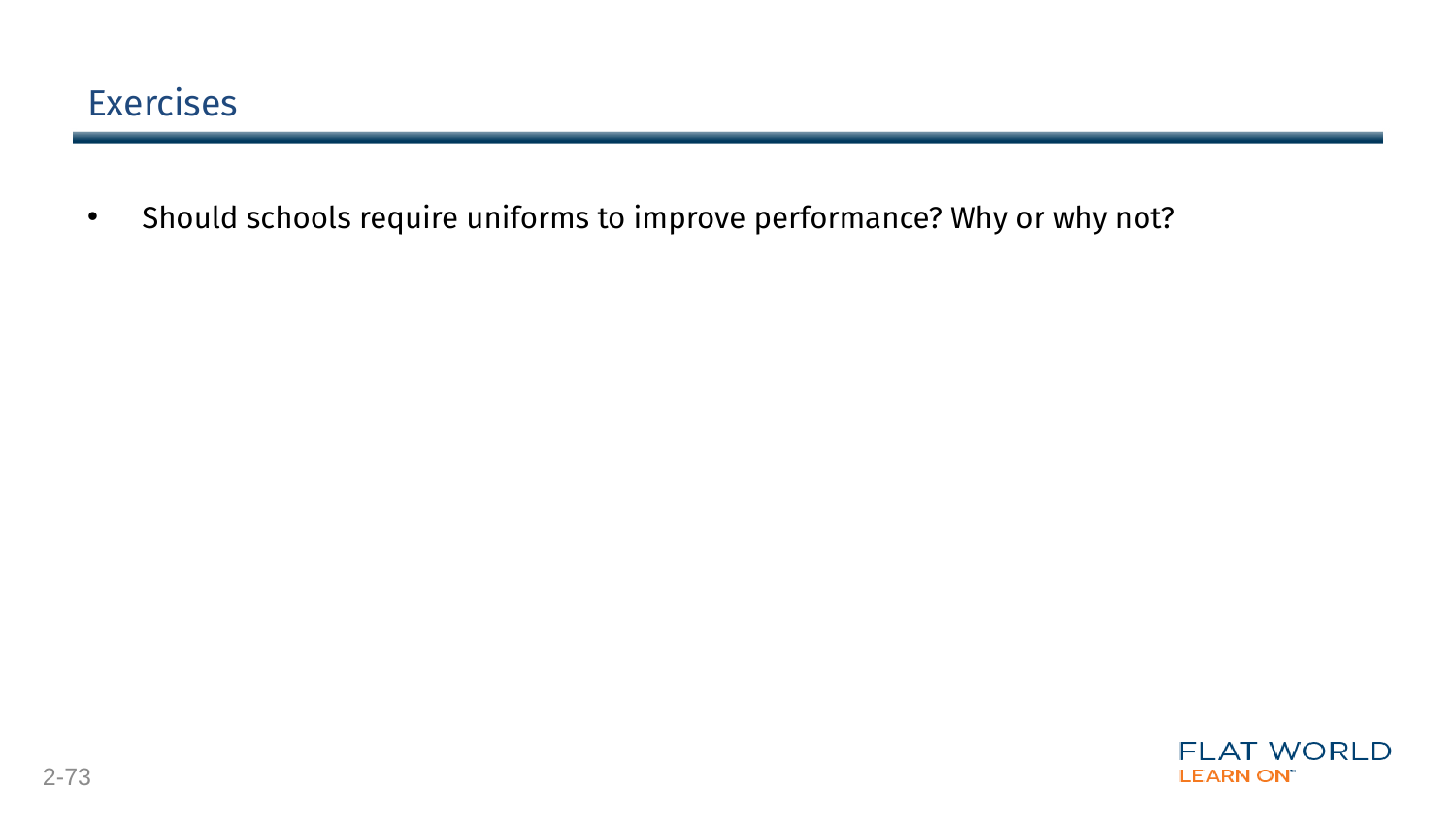

# Exercises
Should schools require uniforms to improve performance? Why or why not?
2-73